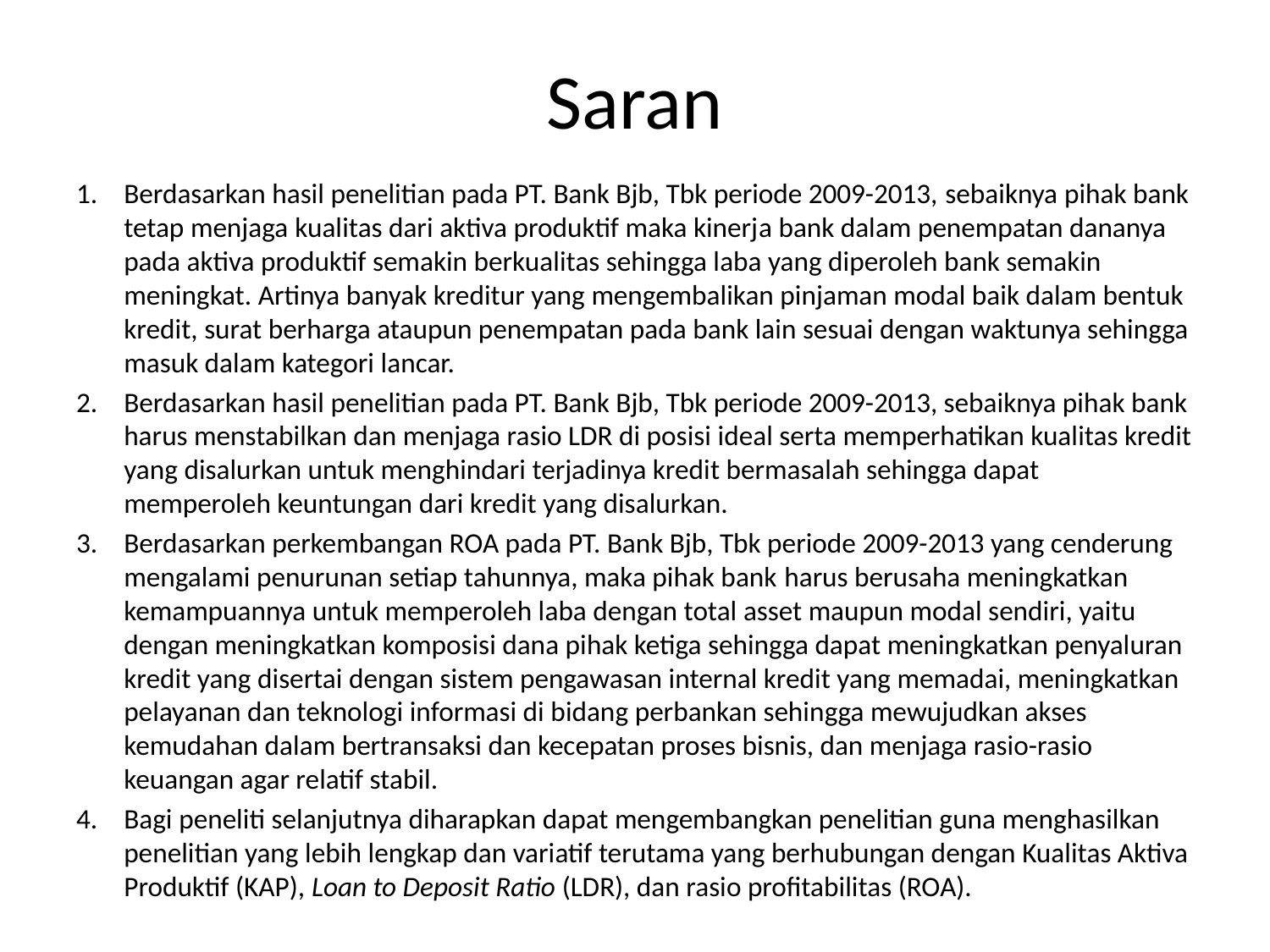

# Saran
Berdasarkan hasil penelitian pada PT. Bank Bjb, Tbk periode 2009-2013, sebaiknya pihak bank tetap menjaga kualitas dari aktiva produktif maka kinerja bank dalam penempatan dananya pada aktiva produktif semakin berkualitas sehingga laba yang diperoleh bank semakin meningkat. Artinya banyak kreditur yang mengembalikan pinjaman modal baik dalam bentuk kredit, surat berharga ataupun penempatan pada bank lain sesuai dengan waktunya sehingga masuk dalam kategori lancar.
Berdasarkan hasil penelitian pada PT. Bank Bjb, Tbk periode 2009-2013, sebaiknya pihak bank harus menstabilkan dan menjaga rasio LDR di posisi ideal serta memperhatikan kualitas kredit yang disalurkan untuk menghindari terjadinya kredit bermasalah sehingga dapat memperoleh keuntungan dari kredit yang disalurkan.
Berdasarkan perkembangan ROA pada PT. Bank Bjb, Tbk periode 2009-2013 yang cenderung mengalami penurunan setiap tahunnya, maka pihak bank harus berusaha meningkatkan kemampuannya untuk memperoleh laba dengan total asset maupun modal sendiri, yaitu dengan meningkatkan komposisi dana pihak ketiga sehingga dapat meningkatkan penyaluran kredit yang disertai dengan sistem pengawasan internal kredit yang memadai, meningkatkan pelayanan dan teknologi informasi di bidang perbankan sehingga mewujudkan akses kemudahan dalam bertransaksi dan kecepatan proses bisnis, dan menjaga rasio-rasio keuangan agar relatif stabil.
Bagi peneliti selanjutnya diharapkan dapat mengembangkan penelitian guna menghasilkan penelitian yang lebih lengkap dan variatif terutama yang berhubungan dengan Kualitas Aktiva Produktif (KAP), Loan to Deposit Ratio (LDR), dan rasio profitabilitas (ROA).